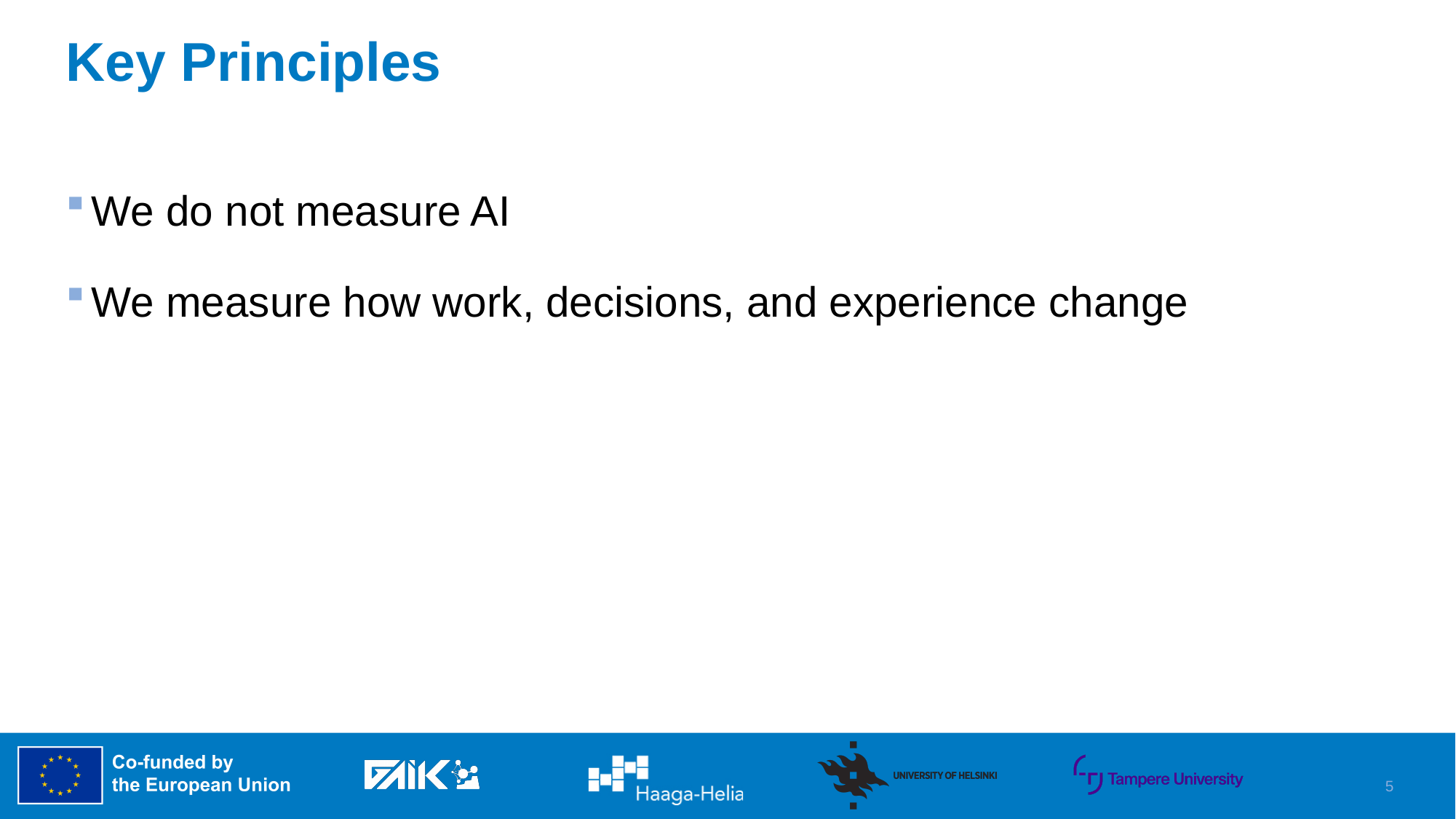

# Key Principles

We do not measure AI

We measure how work, decisions, and experience change

5